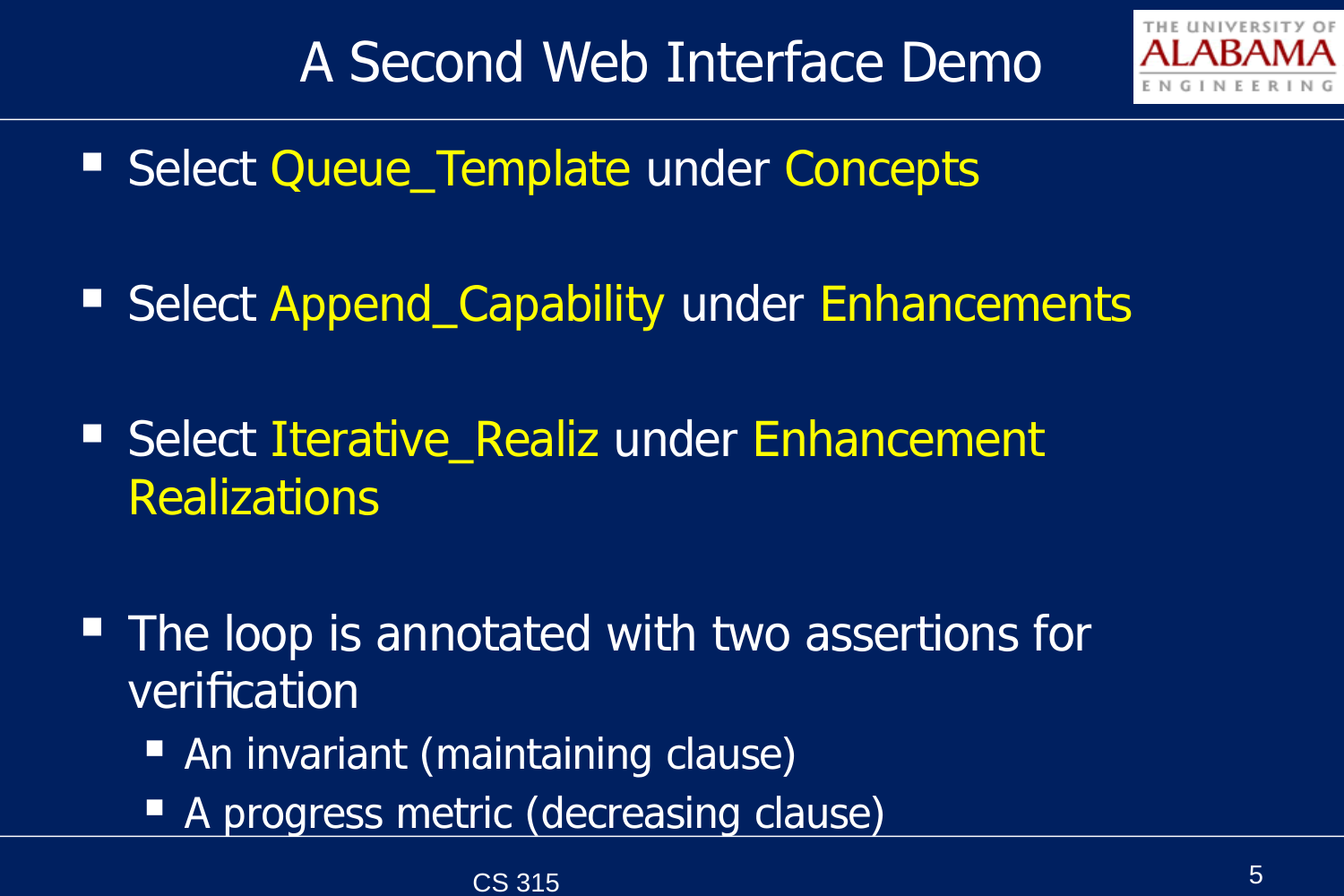

# A Second Web Interface Demo
Select Queue_Template under Concepts

Select Append_Capability under Enhancements

Select Iterative_Realiz under Enhancement Realizations

The loop is annotated with two assertions for verification
An invariant (maintaining clause)
A progress metric (decreasing clause)
CS 315                                                                             Spring 2011
5